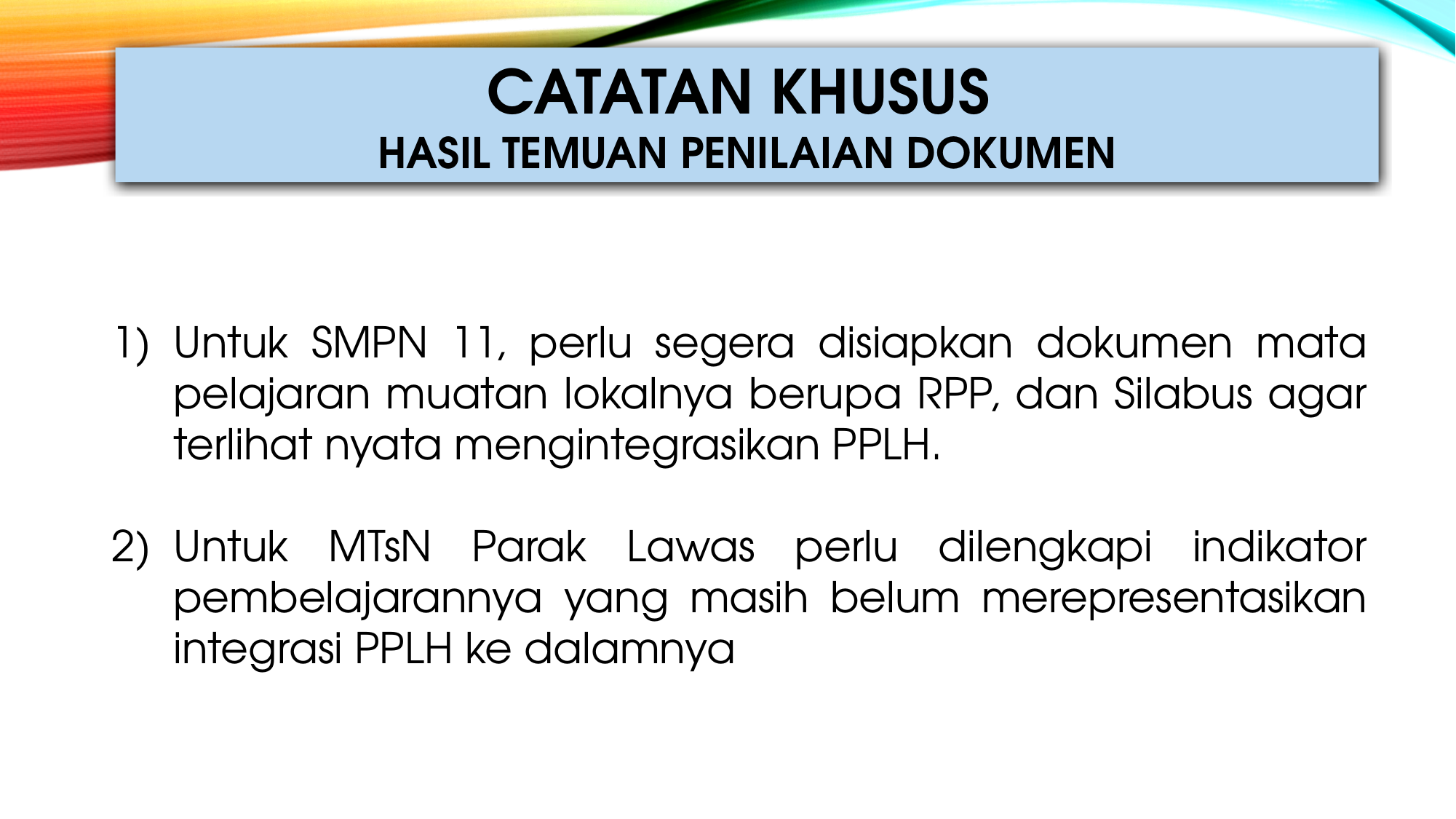

CATATAN KHUSUS
HASIL TEMUAN PENILAIAN DOKUMEN
Untuk SMPN 11, perlu segera disiapkan dokumen mata pelajaran muatan lokalnya berupa RPP, dan Silabus agar terlihat nyata mengintegrasikan PPLH.

Untuk MTsN Parak Lawas perlu dilengkapi indikator pembelajarannya yang masih belum merepresentasikan integrasi PPLH ke dalamnya